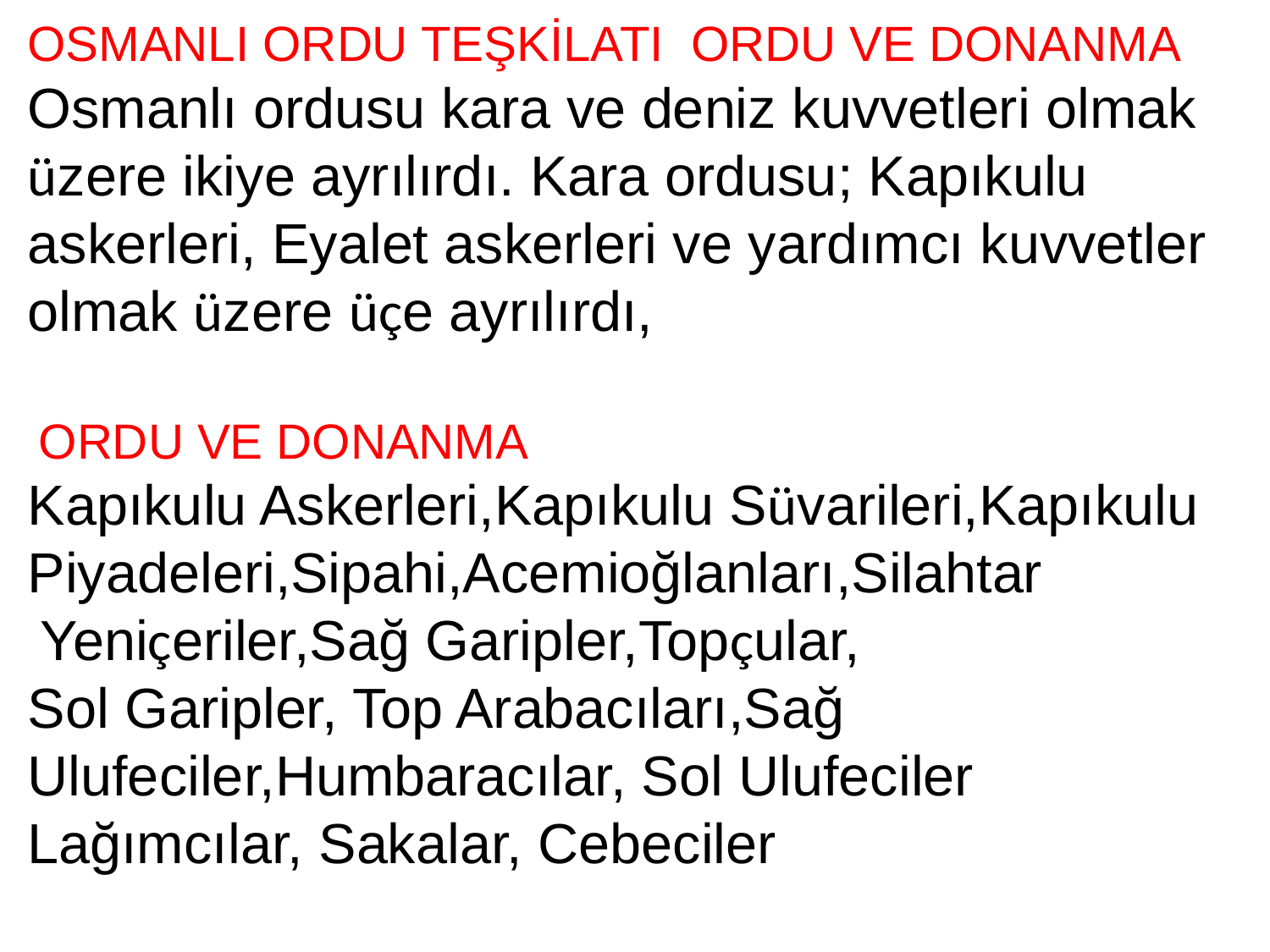

OSMANLI ORDU TEŞKİLATI  ORDU VE DONANMA
Osmanlı ordusu kara ve deniz kuvvetleri olmak üzere ikiye ayrılırdı. Kara ordusu; Kapıkulu askerleri, Eyalet askerleri ve yardımcı kuvvetler olmak üzere üçe ayrılırdı,

 ORDU VE DONANMA
Kapıkulu Askerleri,Kapıkulu Süvarileri,Kapıkulu Piyadeleri,Sipahi,Acemioğlanları,Silahtar              Yeniçeriler,Sağ Garipler,Topçular,
Sol Garipler, Top Arabacıları,Sağ
Ulufeciler,Humbaracılar, Sol Ulufeciler Lağımcılar, Sakalar, Cebeciler